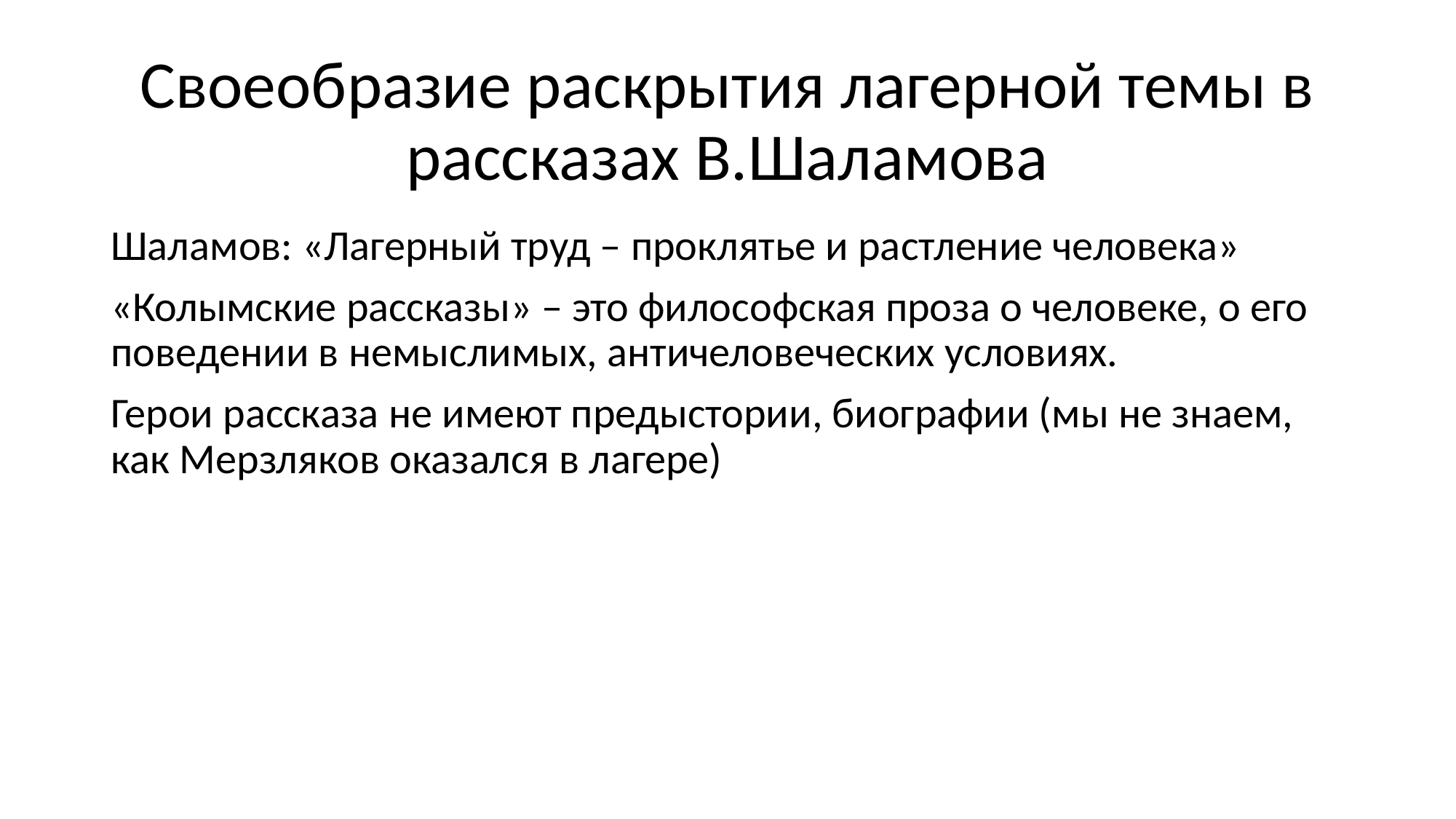

# Своеобразие раскрытия лагерной темы в рассказах В.Шаламова
Шаламов: «Лагерный труд – проклятье и растление человека»
«Колымские рассказы» – это философская проза о человеке, о его поведении в немыслимых, античеловеческих условиях.
Герои рассказа не имеют предыстории, биографии (мы не знаем, как Мерзляков оказался в лагере)